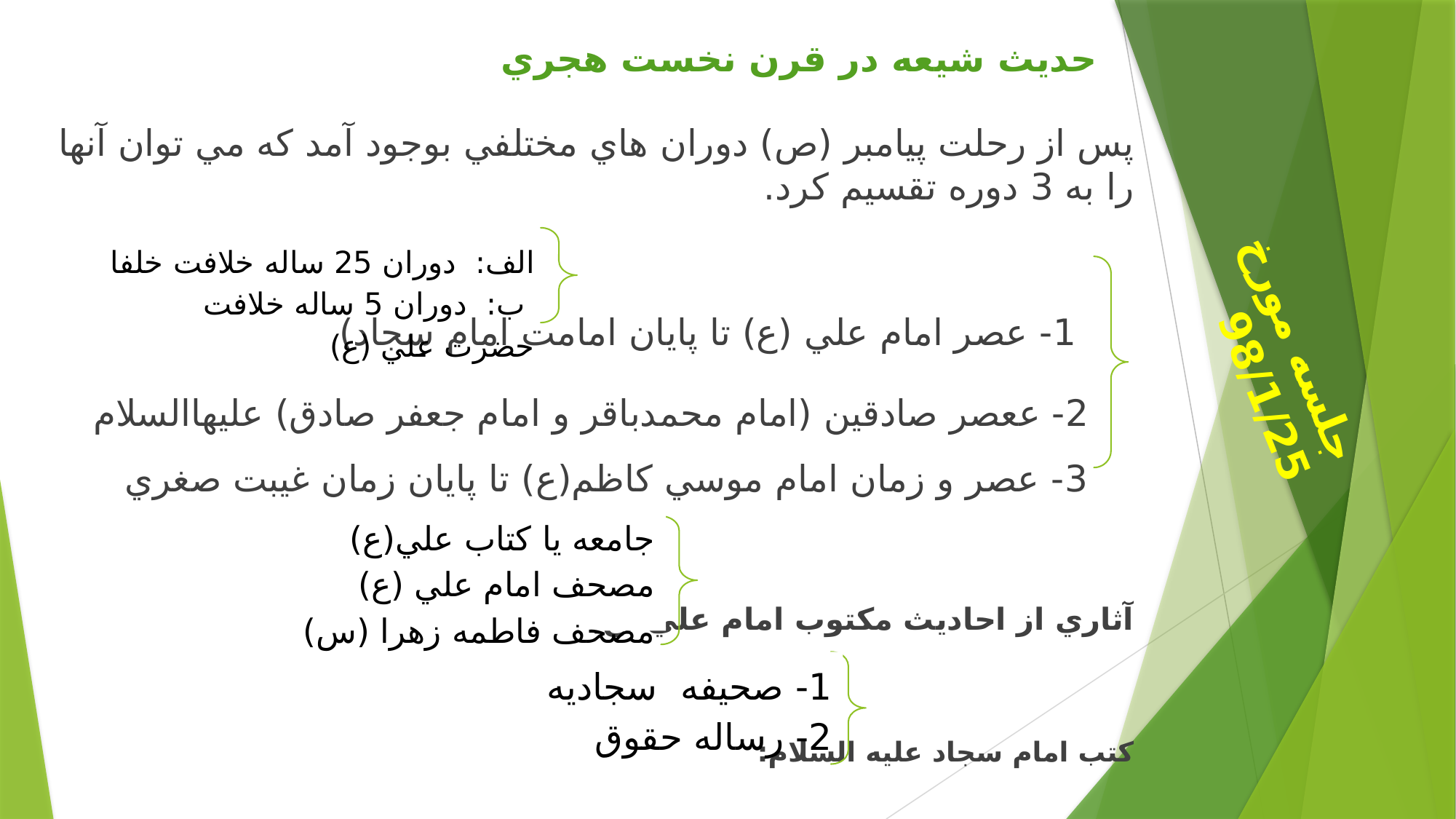

# حديث شيعه در قرن نخست هجري
پس از رحلت پيامبر (ص) دوران هاي مختلفي بوجود آمد که مي توان آنها را به 3 دوره تقسيم کرد.

     1- عصر امام علي (ع) تا پايان امامت امام سجاد)
   2- ععصر صادقين (امام محمدباقر و امام جعفر صادق) عليهاالسلام
    3- عصر و زمان امام موسي کاظم(ع) تا پايان زمان غيبت صغري

آثاري از احاديث مکتوب امام علي (ع):

کتب امام سجاد عليه السلام:
جلسه مورخ               98/1/25

الف:  دوران 25 ساله خلافت خلفا
 ب:  دوران 5 ساله خلافت حضرت علي (ع)

جامعه يا کتاب علي(ع)
مصحف امام علي (ع)
مصحف فاطمه زهرا (س)

1- صحيفه  سجاديه
2- رساله حقوق